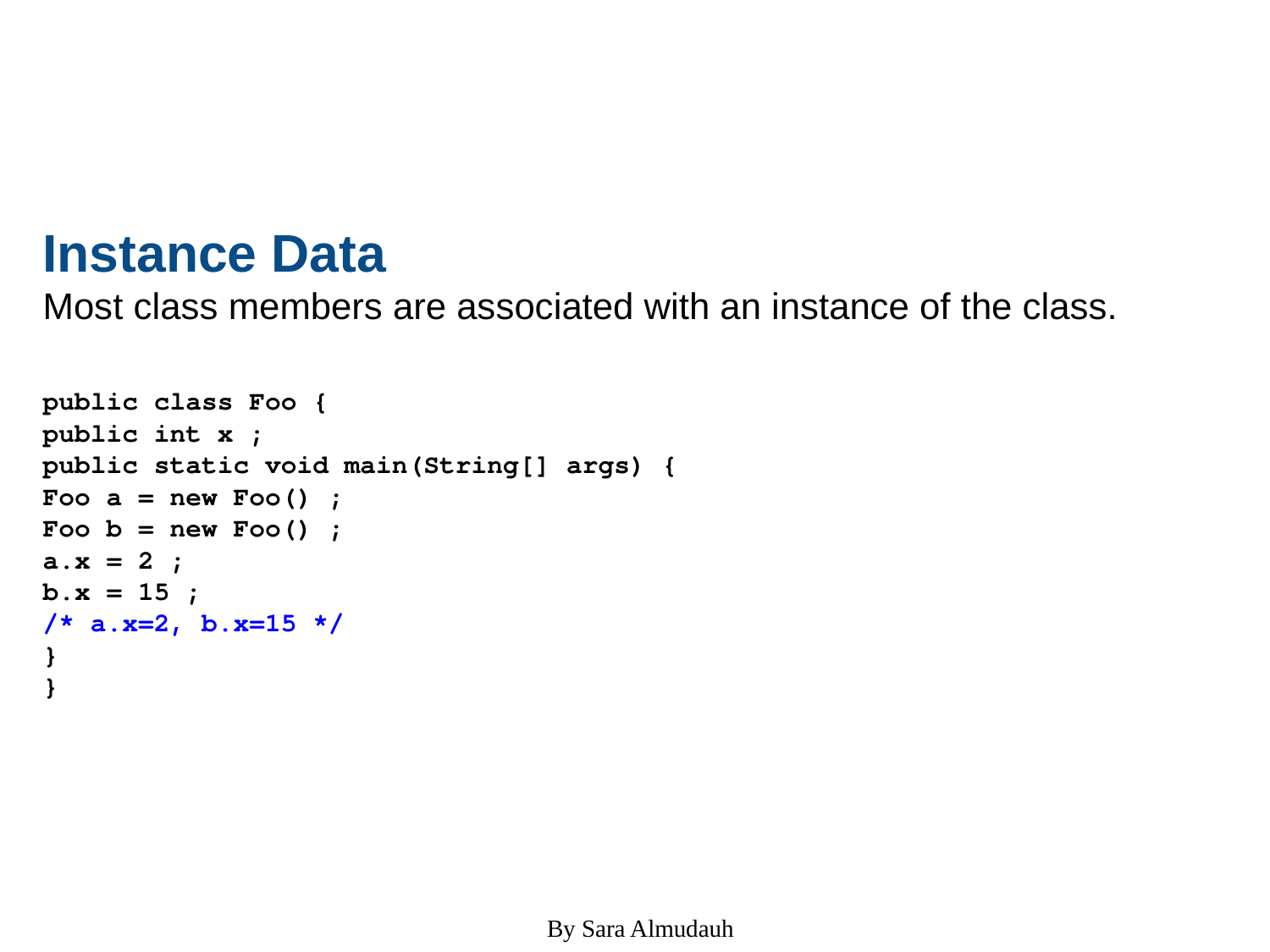

Instance Data
Most class members are associated with an instance of the class.

public class Foo {
public int x ;
public static void main(String[] args) {
Foo a = new Foo() ;
Foo b = new Foo() ;
a.x = 2 ;
b.x = 15 ;
/* a.x=2, b.x=15 */
}
}
By Sara Almudauh